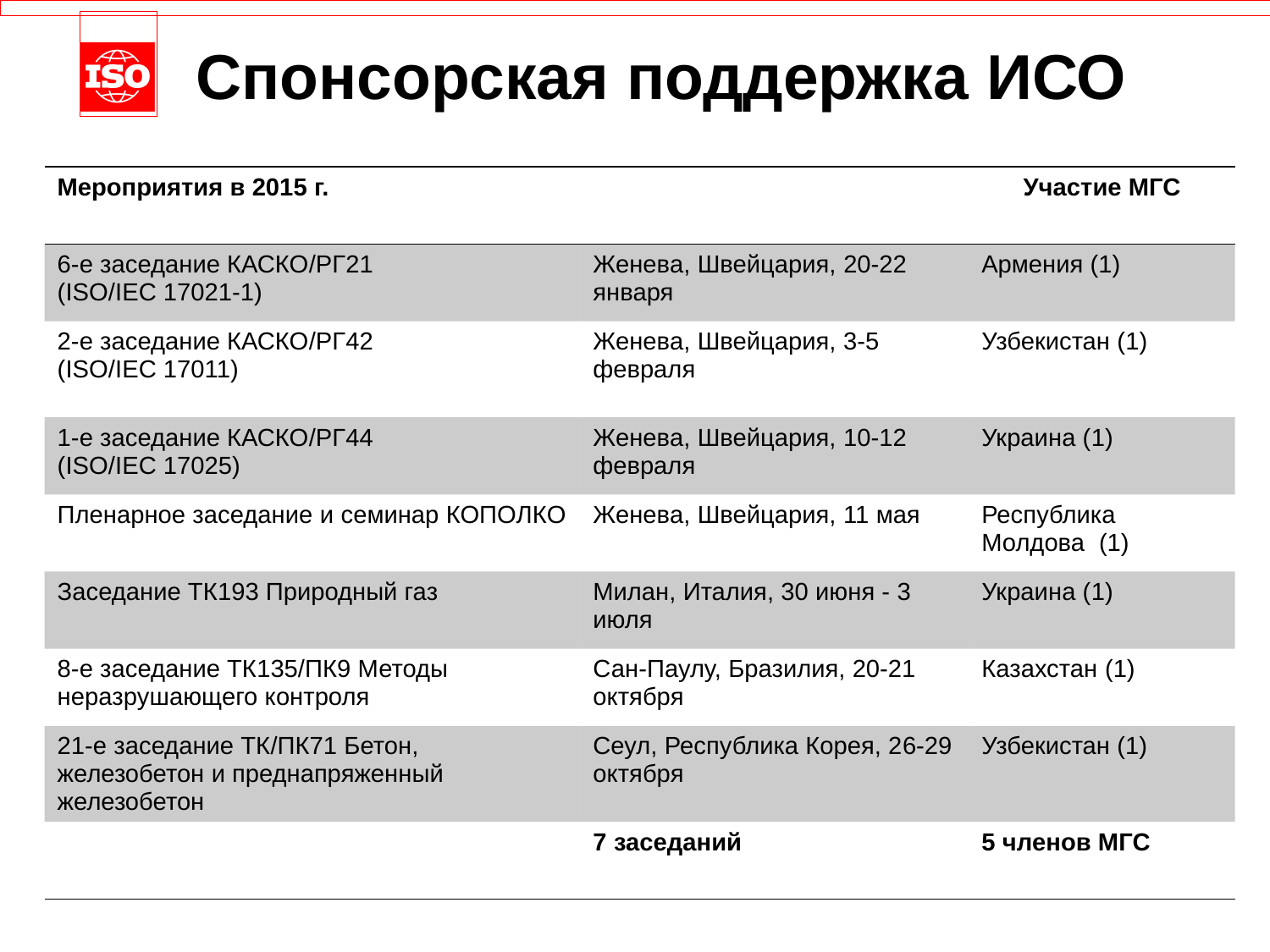

Спонсорская поддержка ИСО
| Мероприятия в 2015 г. |  | Участие МГС |
| --- | --- | --- |
| 6-е заседание КАСКО/РГ21 (ISO/IEC 17021-1) | Женева, Швейцария, 20-22 января | Армения (1) |
| 2-е заседание КАСКО/РГ42 (ISO/IEC 17011) | Женева, Швейцария, 3-5 февраля | Узбекистан (1) |
| 1-е заседание КАСКО/РГ44 (ISO/IEC 17025) | Женева, Швейцария, 10-12 февраля | Украина (1) |
| Пленарное заседание и семинар КОПОЛКО | Женева, Швейцария, 11 мая | Республика Молдова (1) |
| Заседание ТК193 Природный газ | Милан, Италия, 30 июня - 3 июля | Украина (1) |
| 8-е заседание ТК135/ПК9 Методы неразрушающего контроля | Сан-Паулу, Бразилия, 20-21 октября | Казахстан (1) |
| 21-е заседание ТК/ПК71 Бетон, железобетон и преднапряженный железобетон | Сеул, Республика Корея, 26-29 октября | Узбекистан (1) |
|  | 7 заседаний | 5 членов МГС |